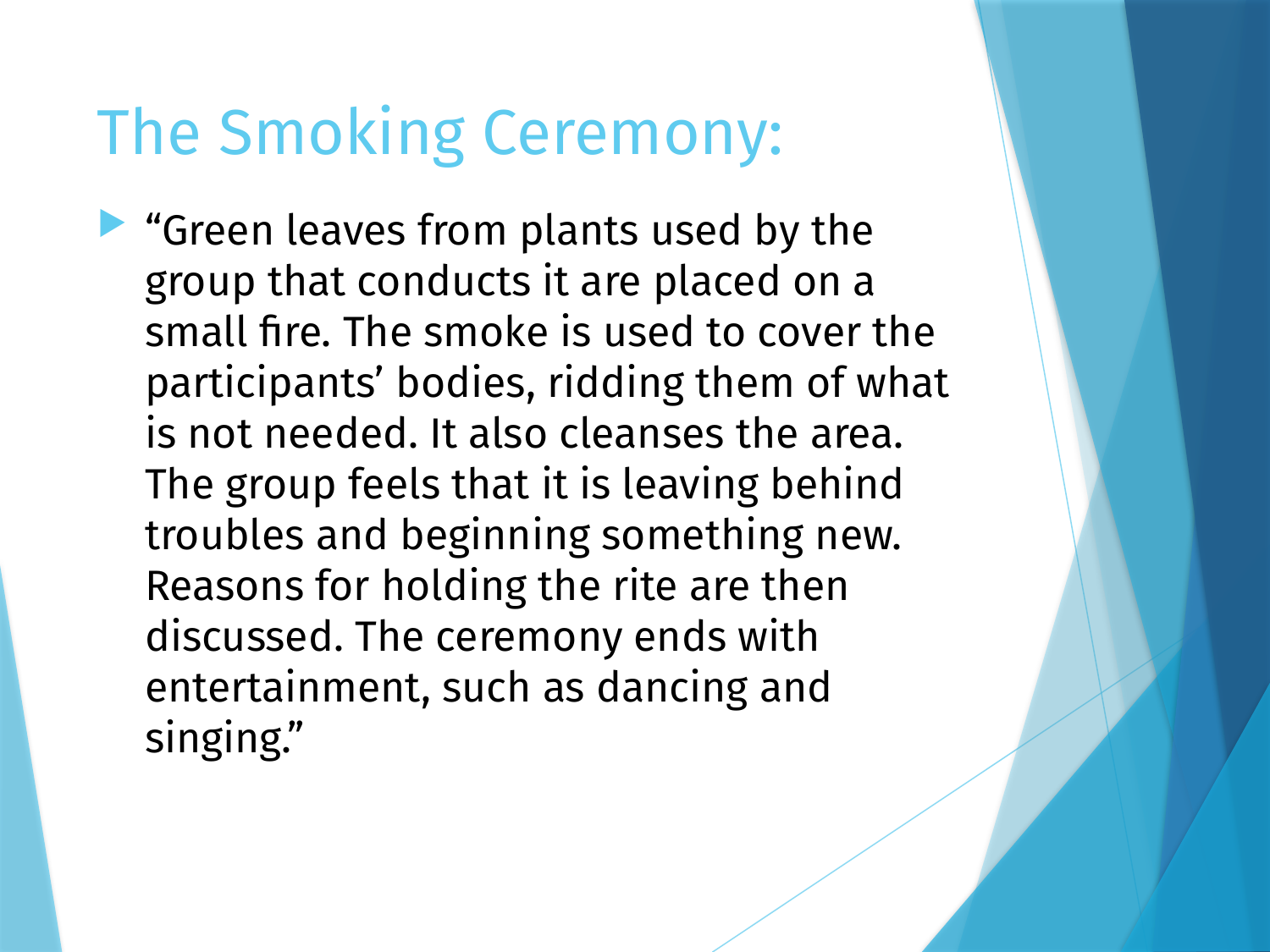

# The Smoking Ceremony:
“Green leaves from plants used by the group that conducts it are placed on a small fire. The smoke is used to cover the participants’ bodies, ridding them of what is not needed. It also cleanses the area. The group feels that it is leaving behind troubles and beginning something new. Reasons for holding the rite are then discussed. The ceremony ends with entertainment, such as dancing and singing.”